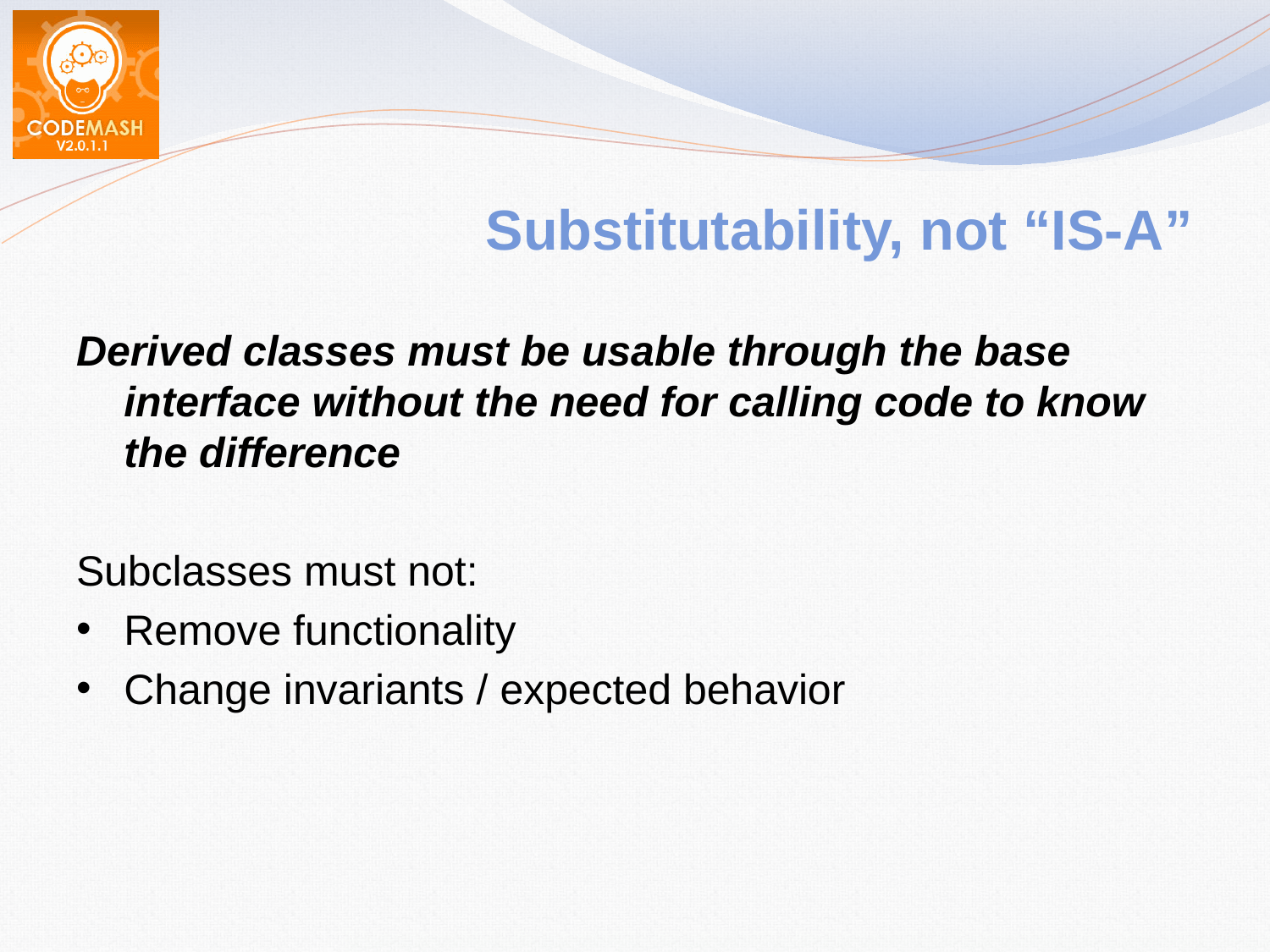

# Substitutability, not “IS-A”
Derived classes must be usable through the base interface without the need for calling code to know the difference

Subclasses must not:
Remove functionality
Change invariants / expected behavior